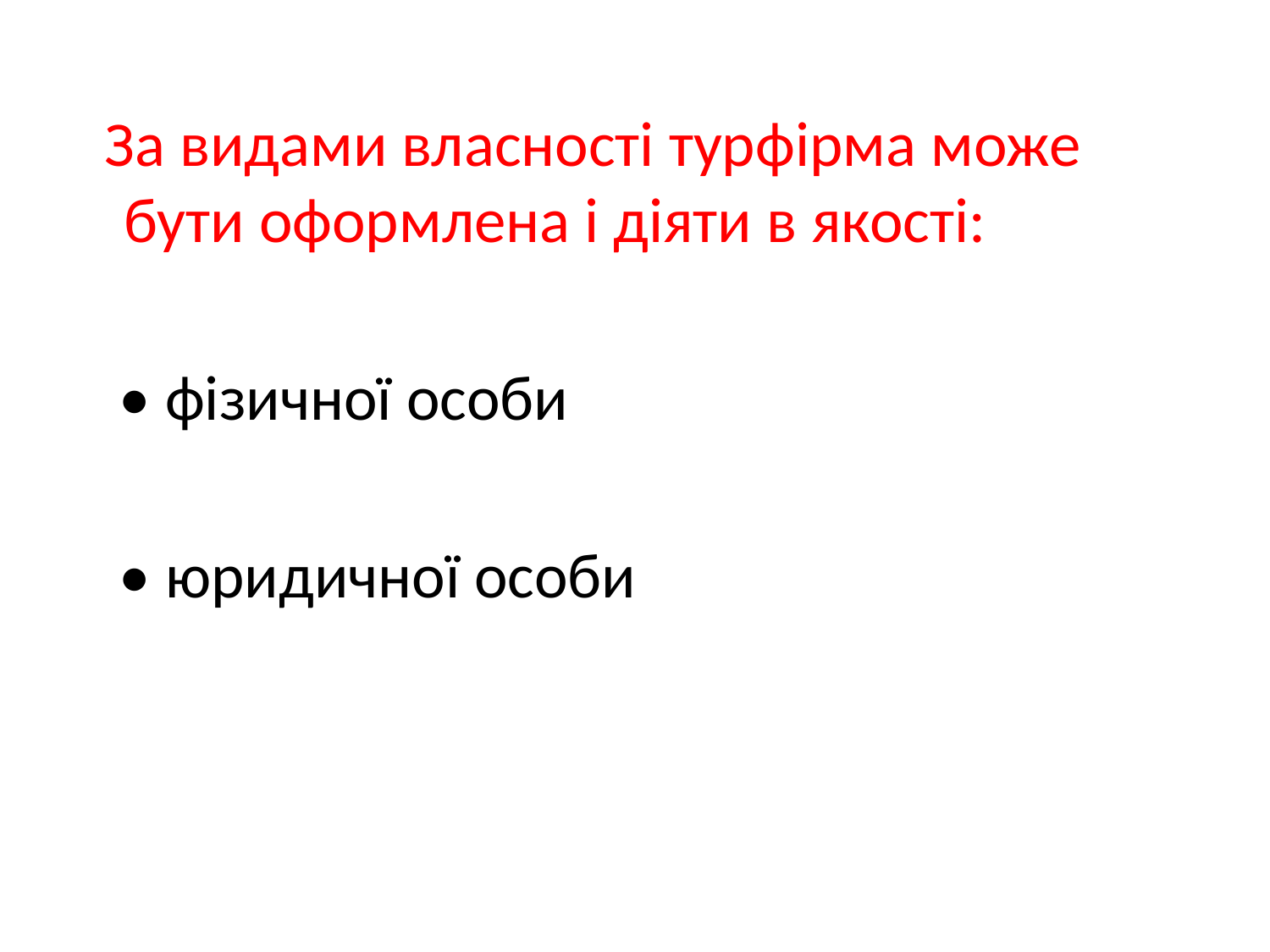

За видами власності турфірма може бути оформлена і діяти в якості:

   • фізичної особи

   • юридичної особи